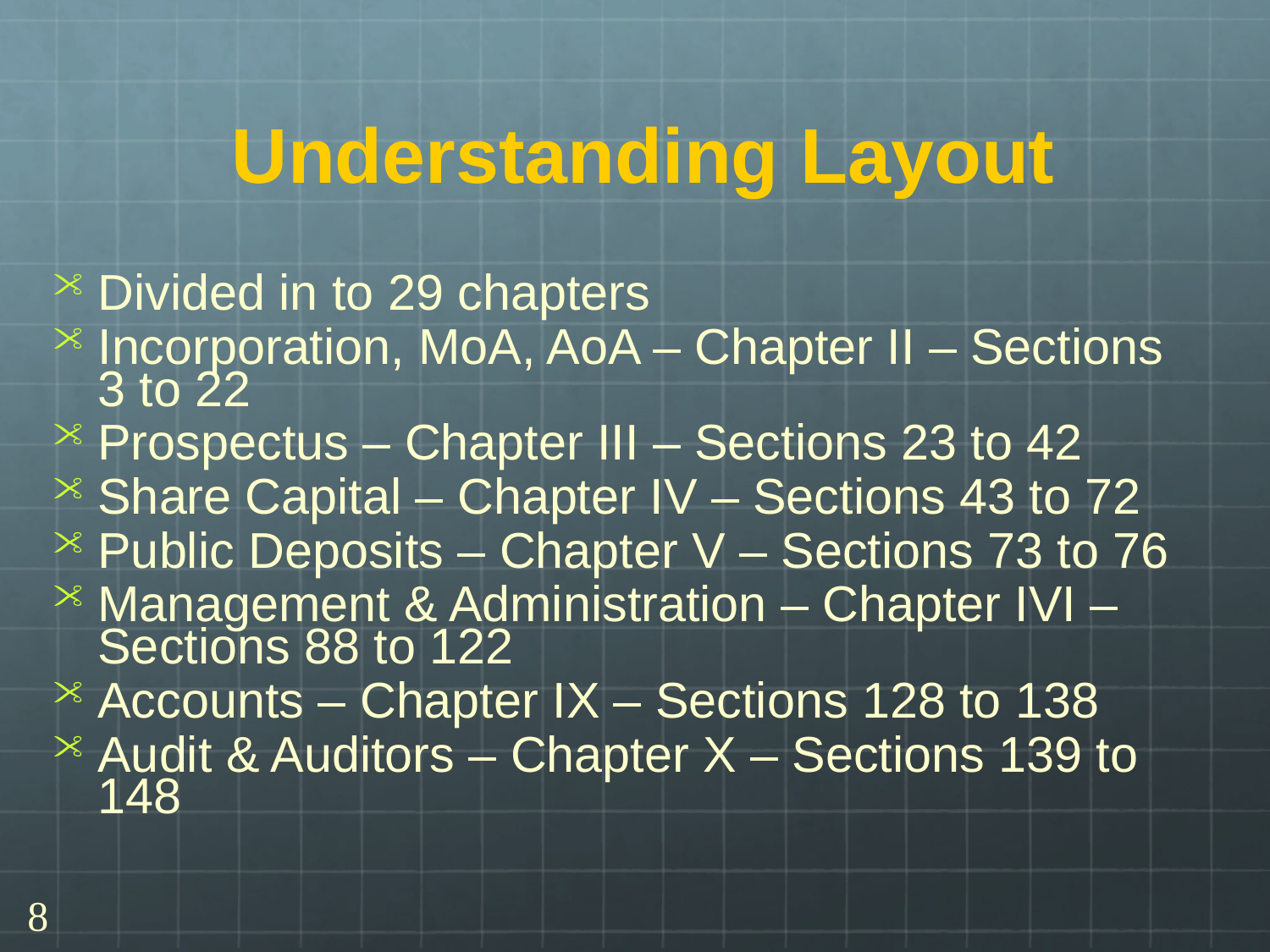

# Understanding Layout
Divided in to 29 chapters
Incorporation, MoA, AoA – Chapter II – Sections 3 to 22
Prospectus – Chapter III – Sections 23 to 42
Share Capital – Chapter IV – Sections 43 to 72
Public Deposits – Chapter V – Sections 73 to 76
Management & Administration – Chapter IVI – Sections 88 to 122
Accounts – Chapter IX – Sections 128 to 138
Audit & Auditors – Chapter X – Sections 139 to 148

8